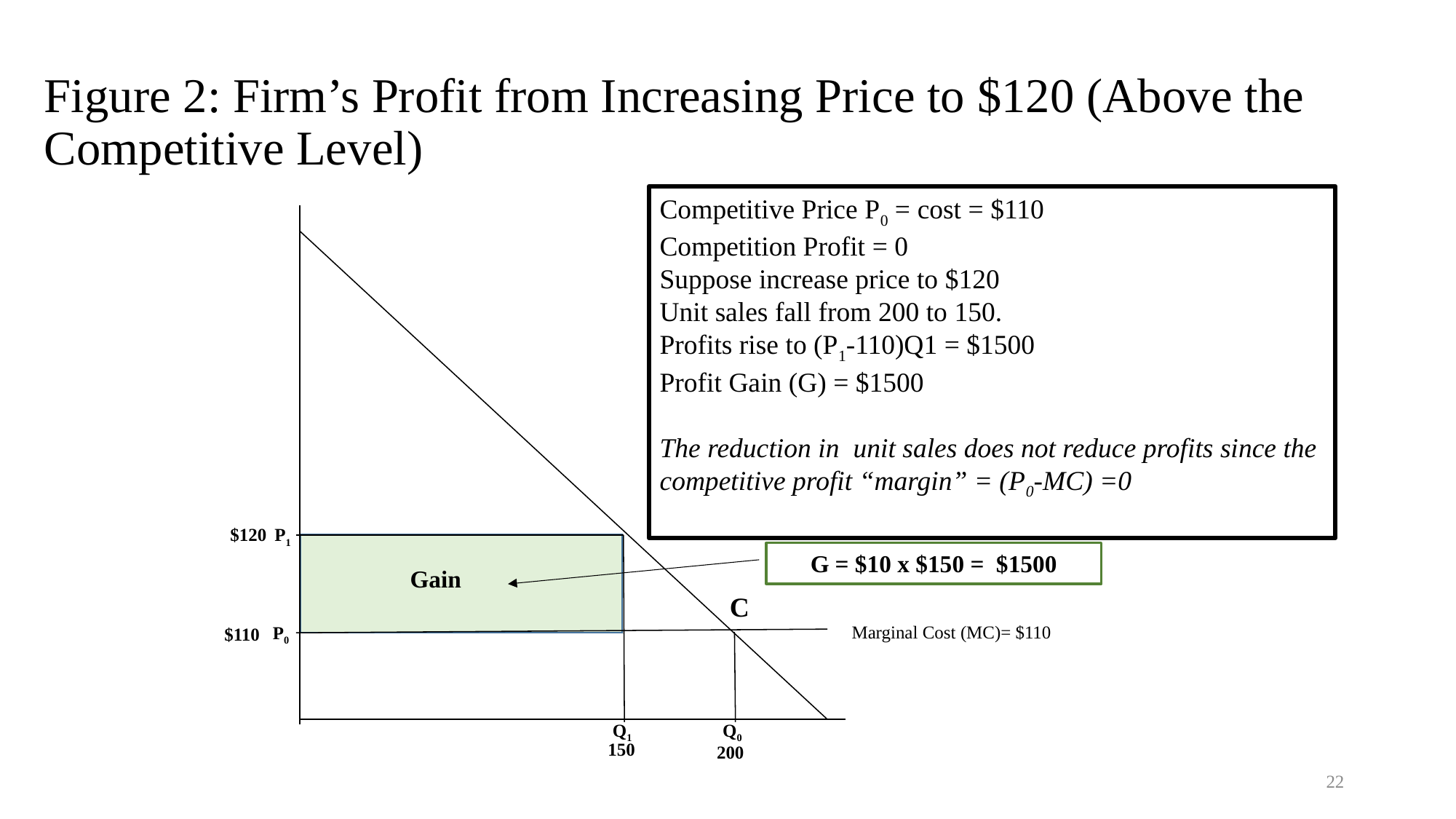

# Figure 2: Firm’s Profit from Increasing Price to $120 (Above the Competitive Level)

Competitive Price P0 = cost = $110
Competition Profit = 0
Suppose increase price to $120
Unit sales fall from 200 to 150.
Profits rise to (P1-110)Q1 = $1500
Profit Gain (G) = $1500

The reduction in  unit sales does not reduce profits since the competitive profit “margin” = (P0-MC) =0

$120
P1
P0
$110
C
Q1
150
Q0
200
G = $10 x $150 =  $1500
Gain

 Marginal Cost (MC)= $110

22